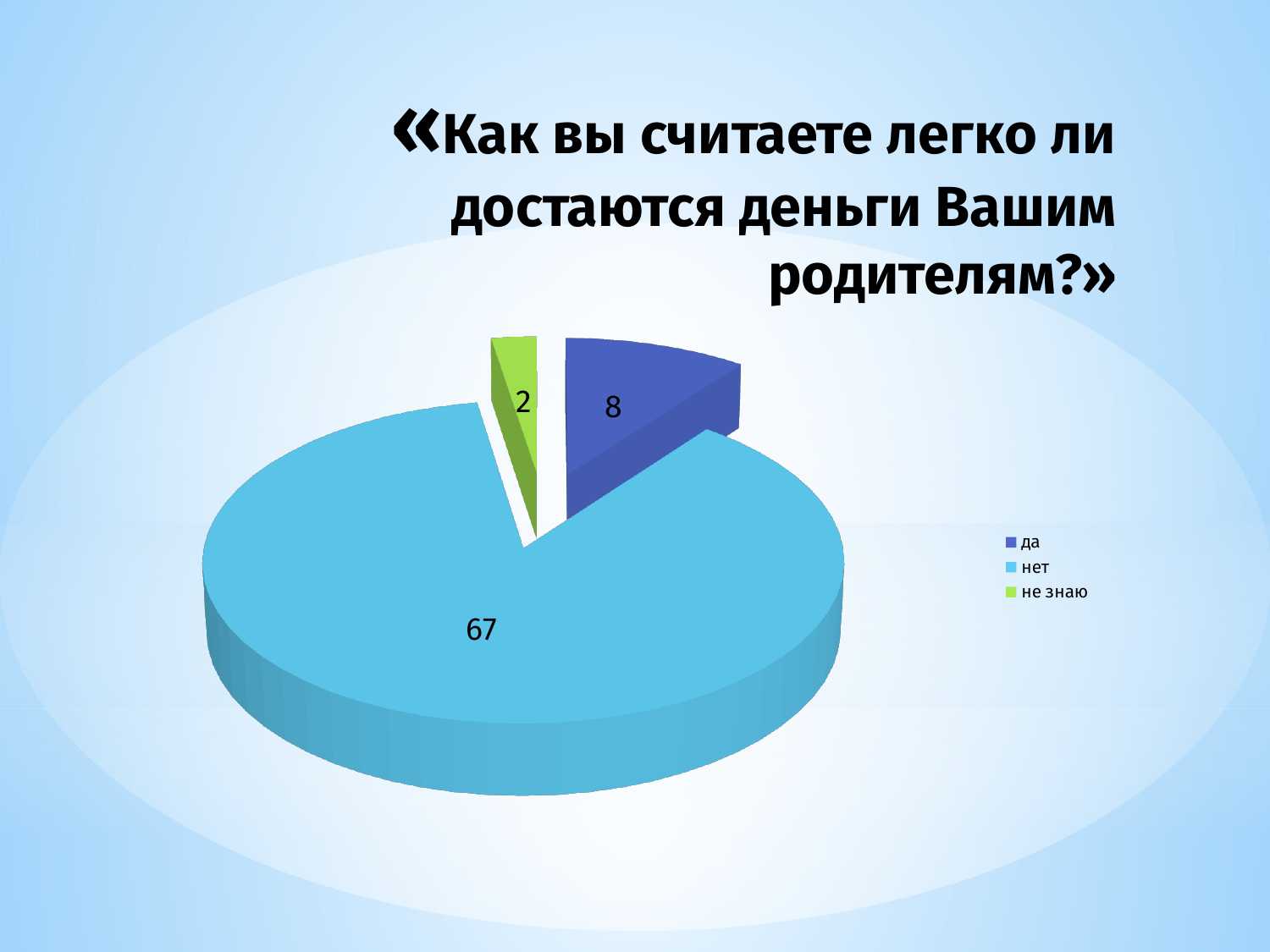

# «Как вы считаете легко ли достаются деньги Вашим родителям?»

[unsupported chart]